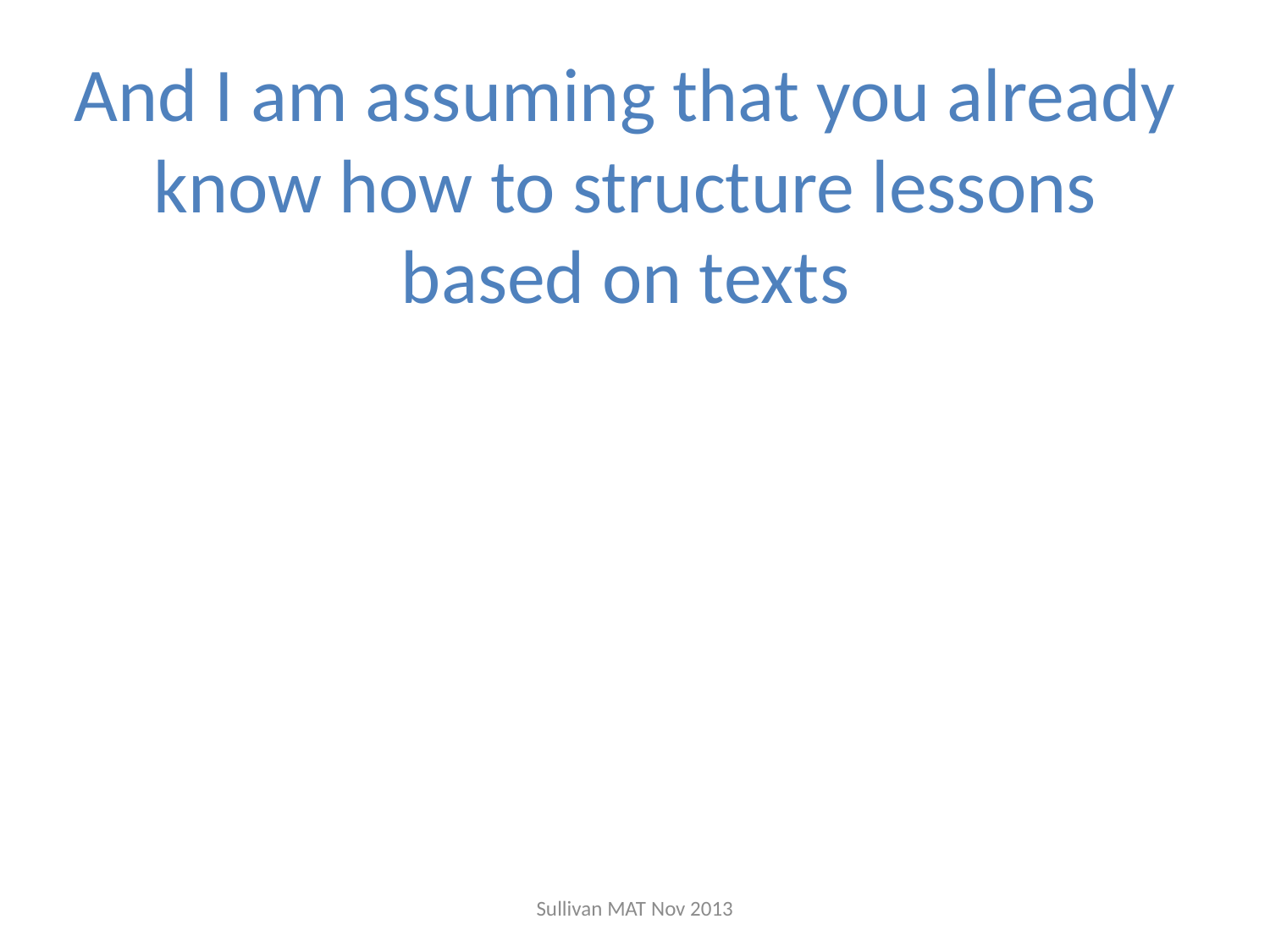

# And I am assuming that you already know how to structure lessons based on texts
Sullivan MAT Nov 2013